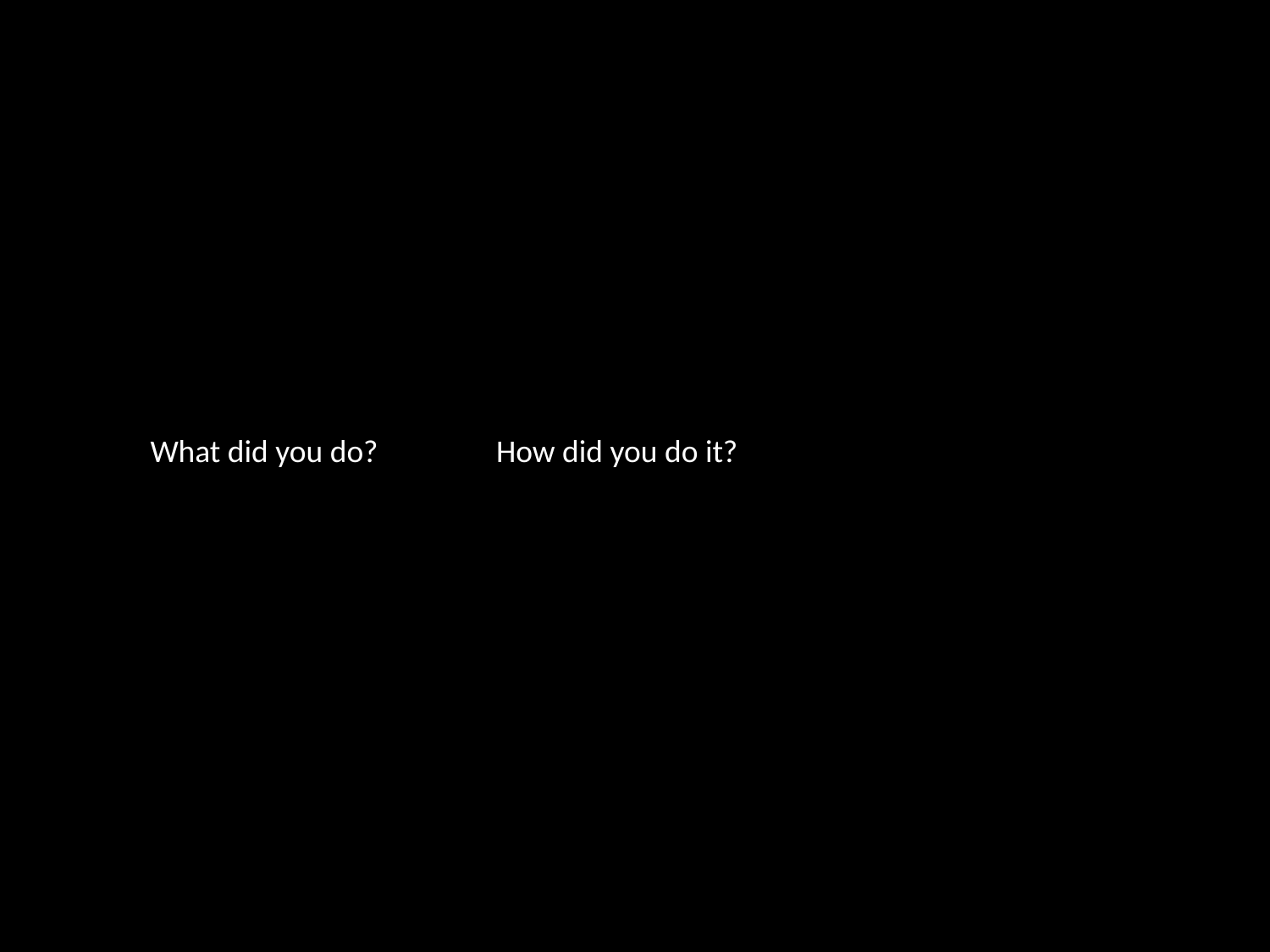

What did you do?
How did you do it?